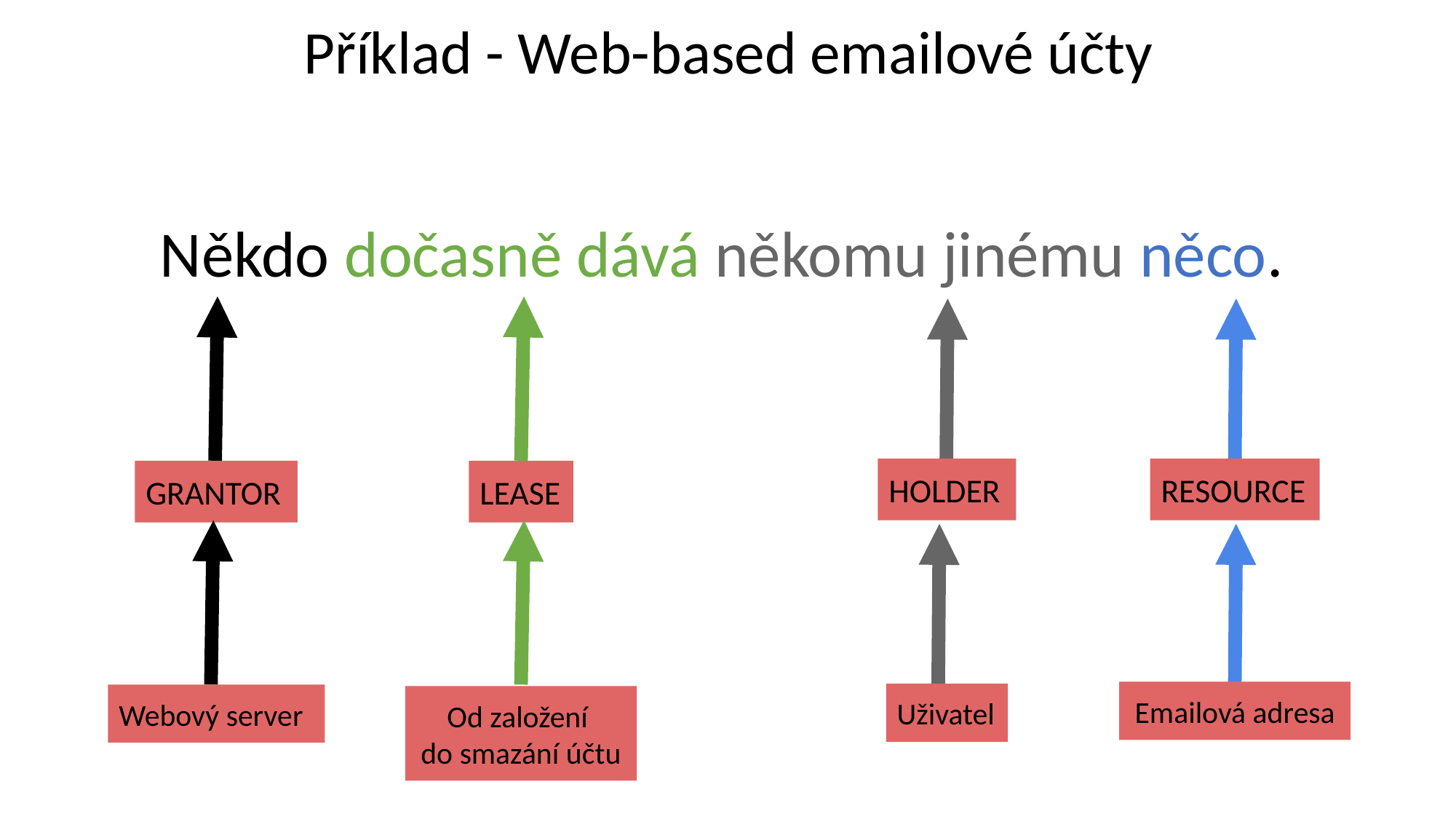

Příklad - Web-based emailové účty
Někdo dočasně dává někomu jinému něco.
HOLDER
RESOURCE
GRANTOR
LEASE
Emailová adresa
Uživatel
Webový server
Od založení
do smazání účtu